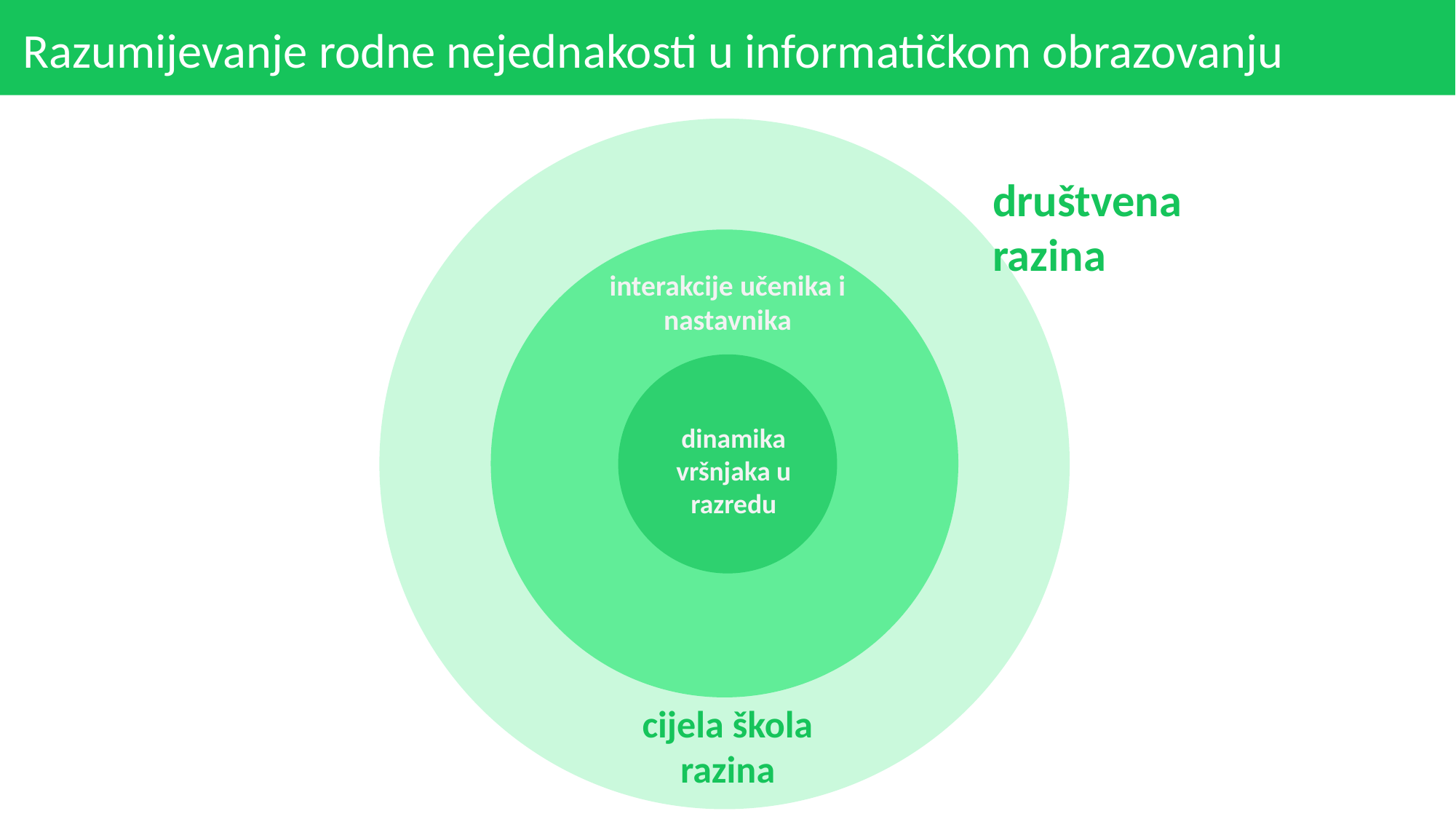

# Razumijevanje rodne nejednakosti u informatičkom obrazovanju

društvena razina

interakcije učenika i nastavnika

dinamika vršnjaka u razredu
cijela škola
razina